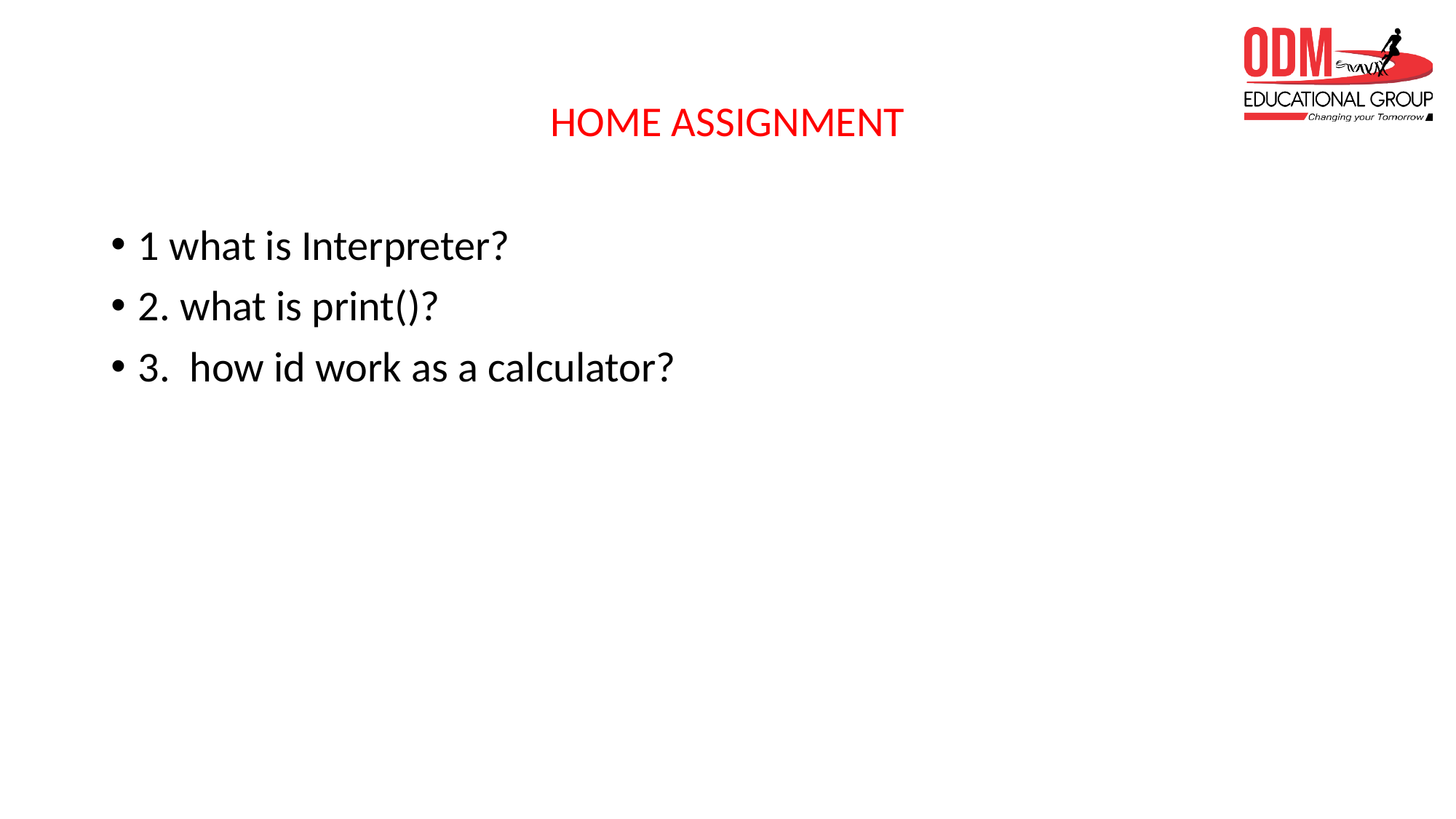

# HOME ASSIGNMENT
1 what is Interpreter?
2. what is print()?
3.  how id work as a calculator?